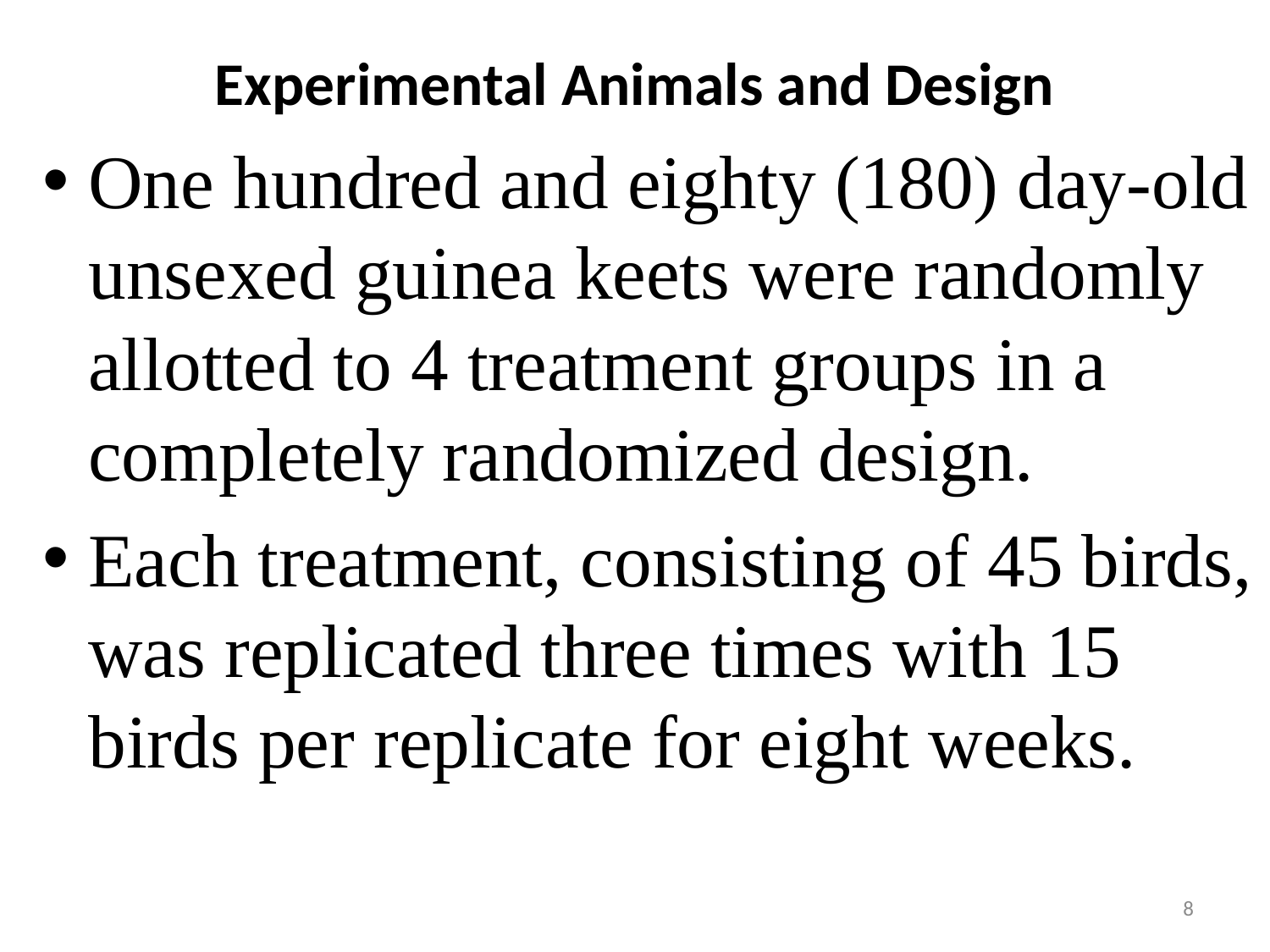

# Experimental Animals and Design
One hundred and eighty (180) day-old unsexed guinea keets were randomly allotted to 4 treatment groups in a completely randomized design.
Each treatment, consisting of 45 birds, was replicated three times with 15 birds per replicate for eight weeks.

8